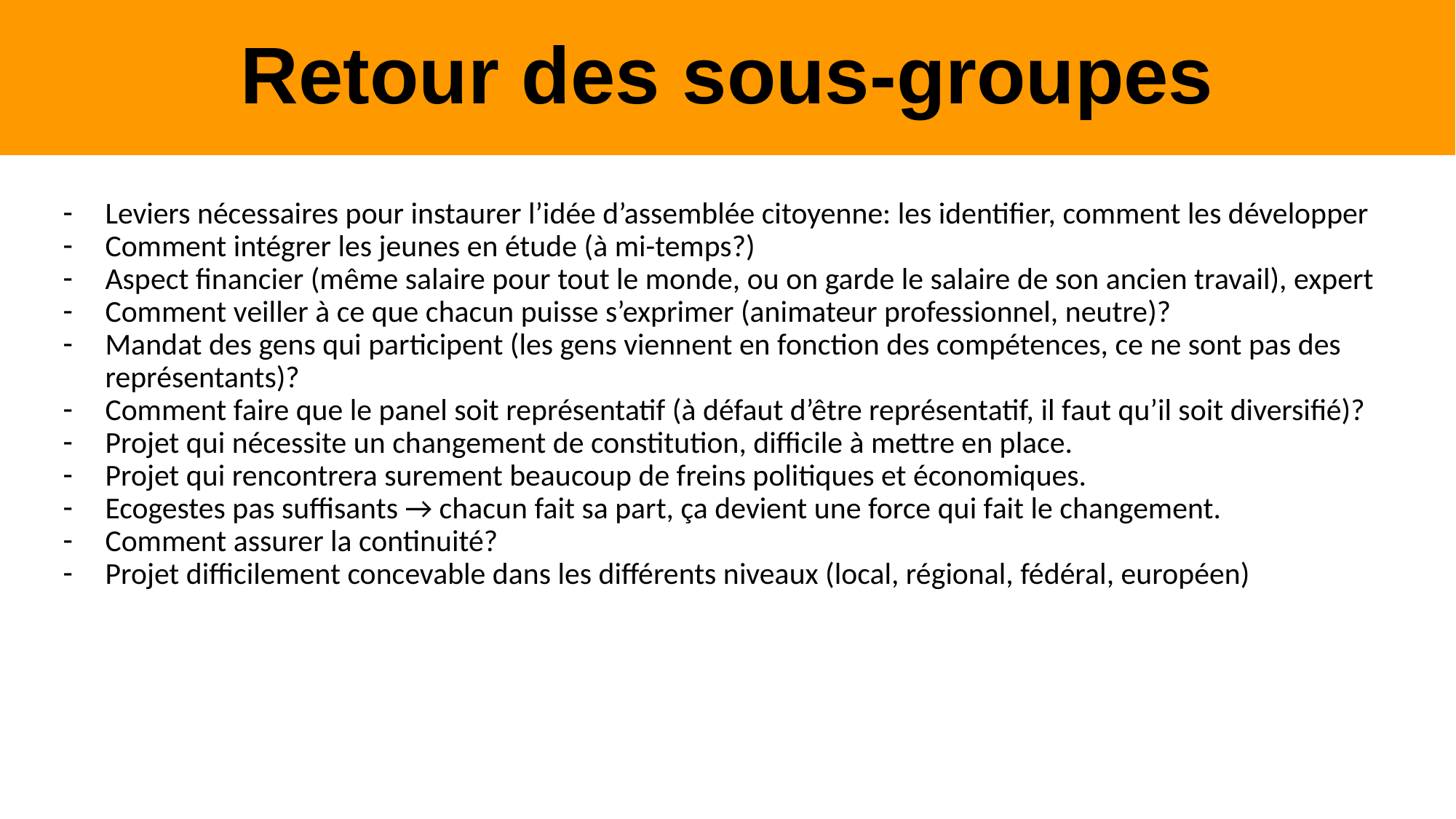

# Retour des sous-groupes
Leviers nécessaires pour instaurer l’idée d’assemblée citoyenne: les identifier, comment les développer
Comment intégrer les jeunes en étude (à mi-temps?)
Aspect financier (même salaire pour tout le monde, ou on garde le salaire de son ancien travail), expert
Comment veiller à ce que chacun puisse s’exprimer (animateur professionnel, neutre)?
Mandat des gens qui participent (les gens viennent en fonction des compétences, ce ne sont pas des représentants)?
Comment faire que le panel soit représentatif (à défaut d’être représentatif, il faut qu’il soit diversifié)?
Projet qui nécessite un changement de constitution, difficile à mettre en place.
Projet qui rencontrera surement beaucoup de freins politiques et économiques.
Ecogestes pas suffisants → chacun fait sa part, ça devient une force qui fait le changement.
Comment assurer la continuité?
Projet difficilement concevable dans les différents niveaux (local, régional, fédéral, européen)